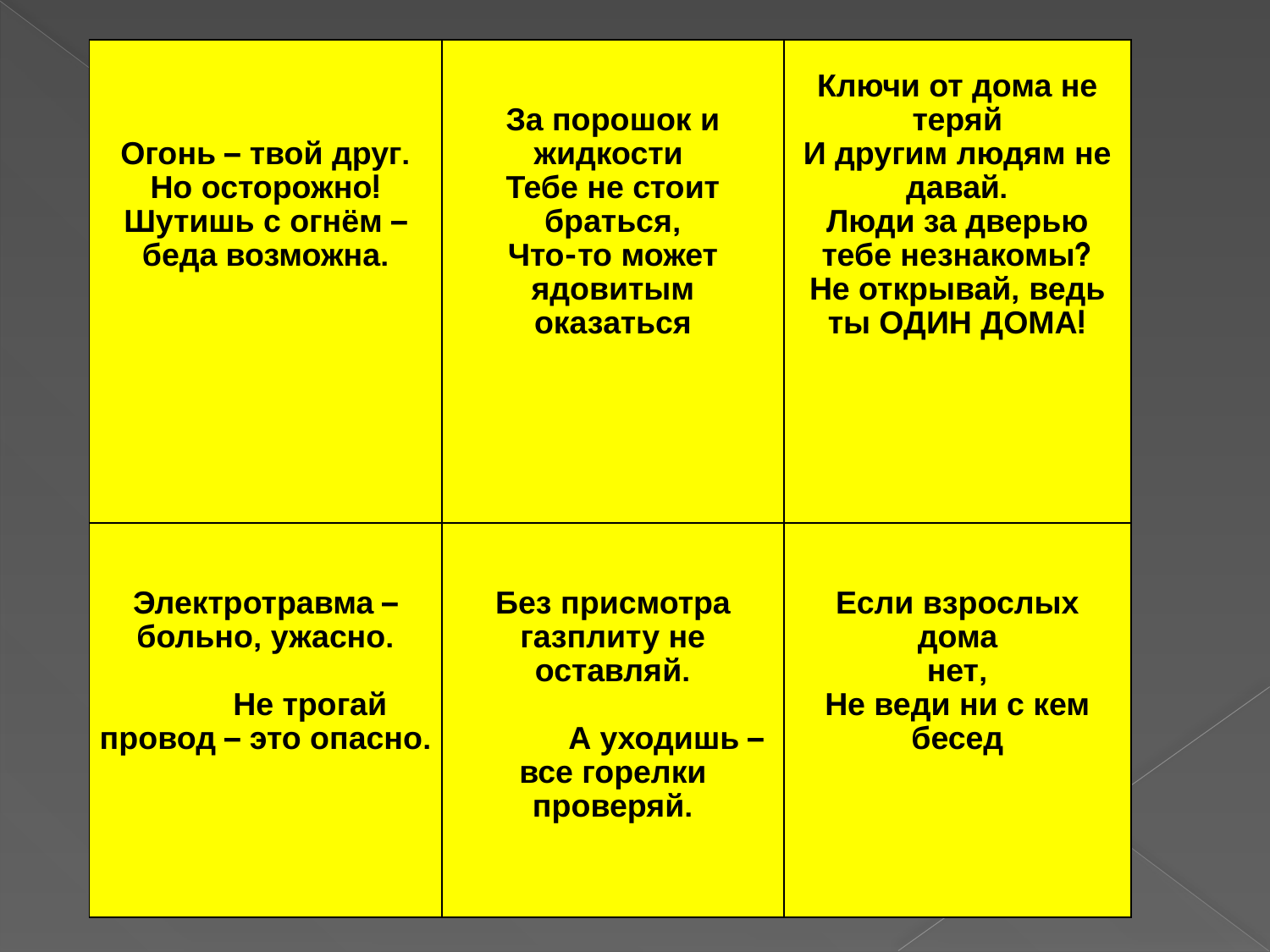

| Огонь – твой друг. Но осторожно! Шутишь с огнём – беда возможна. | За порошок и жидкости Тебе не стоит браться, Что-то может ядовитым оказаться | Ключи от дома не теряй И другим людям не давай. Люди за дверью тебе незнакомы? Не открывай, ведь ты ОДИН ДОМА! |
| --- | --- | --- |
| Электротравма – больно, ужасно. Не трогай провод – это опасно. | Без присмотра газплиту не оставляй. А уходишь – все горелки проверяй. | Если взрослых дома нет, Не веди ни с кем бесед |